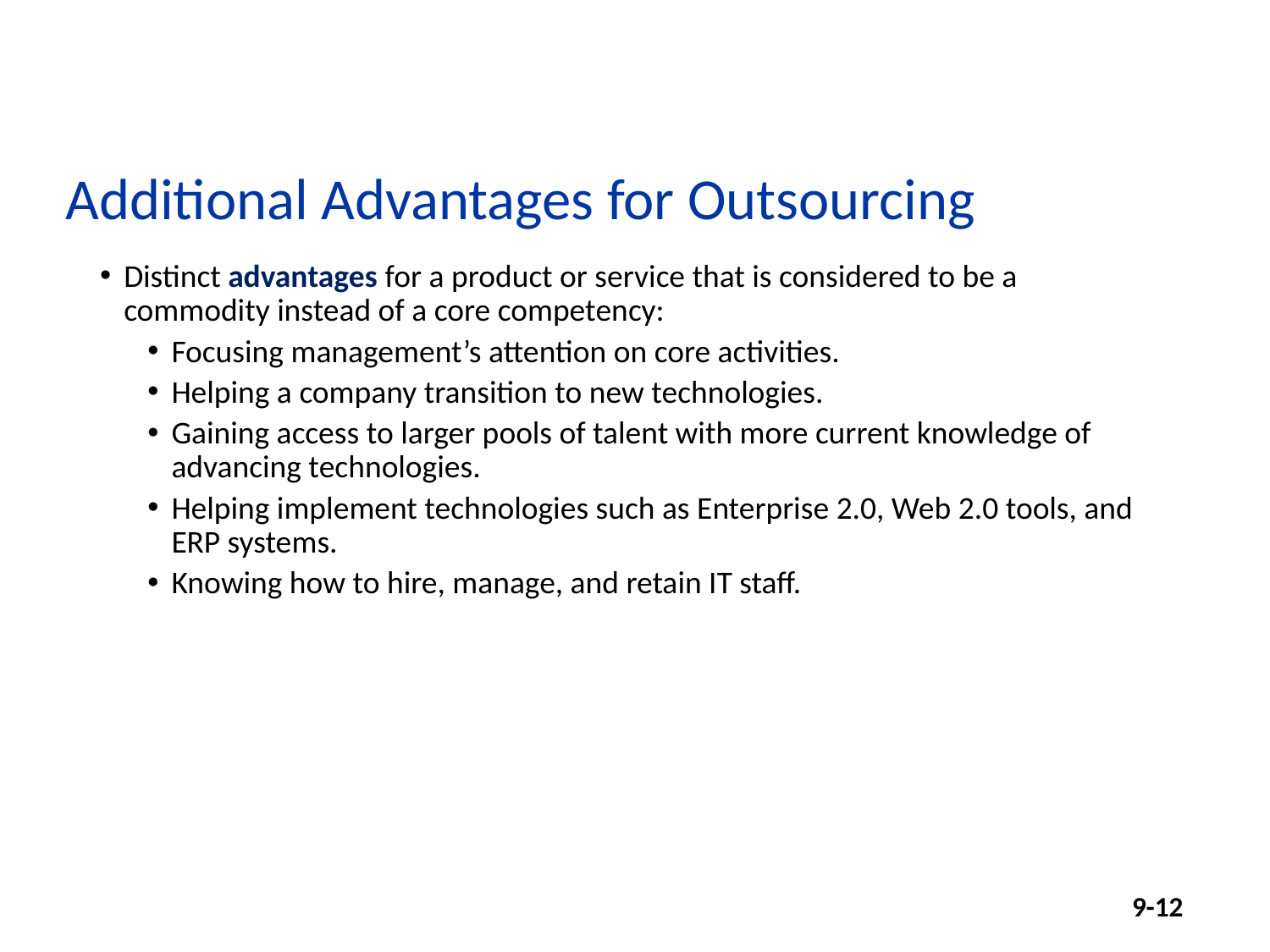

# Additional Advantages for Outsourcing
Distinct advantages for a product or service that is considered to be a commodity instead of a core competency:
Focusing management’s attention on core activities.
Helping a company transition to new technologies.
Gaining access to larger pools of talent with more current knowledge of advancing technologies.
Helping implement technologies such as Enterprise 2.0, Web 2.0 tools, and ERP systems.
Knowing how to hire, manage, and retain IT staff.